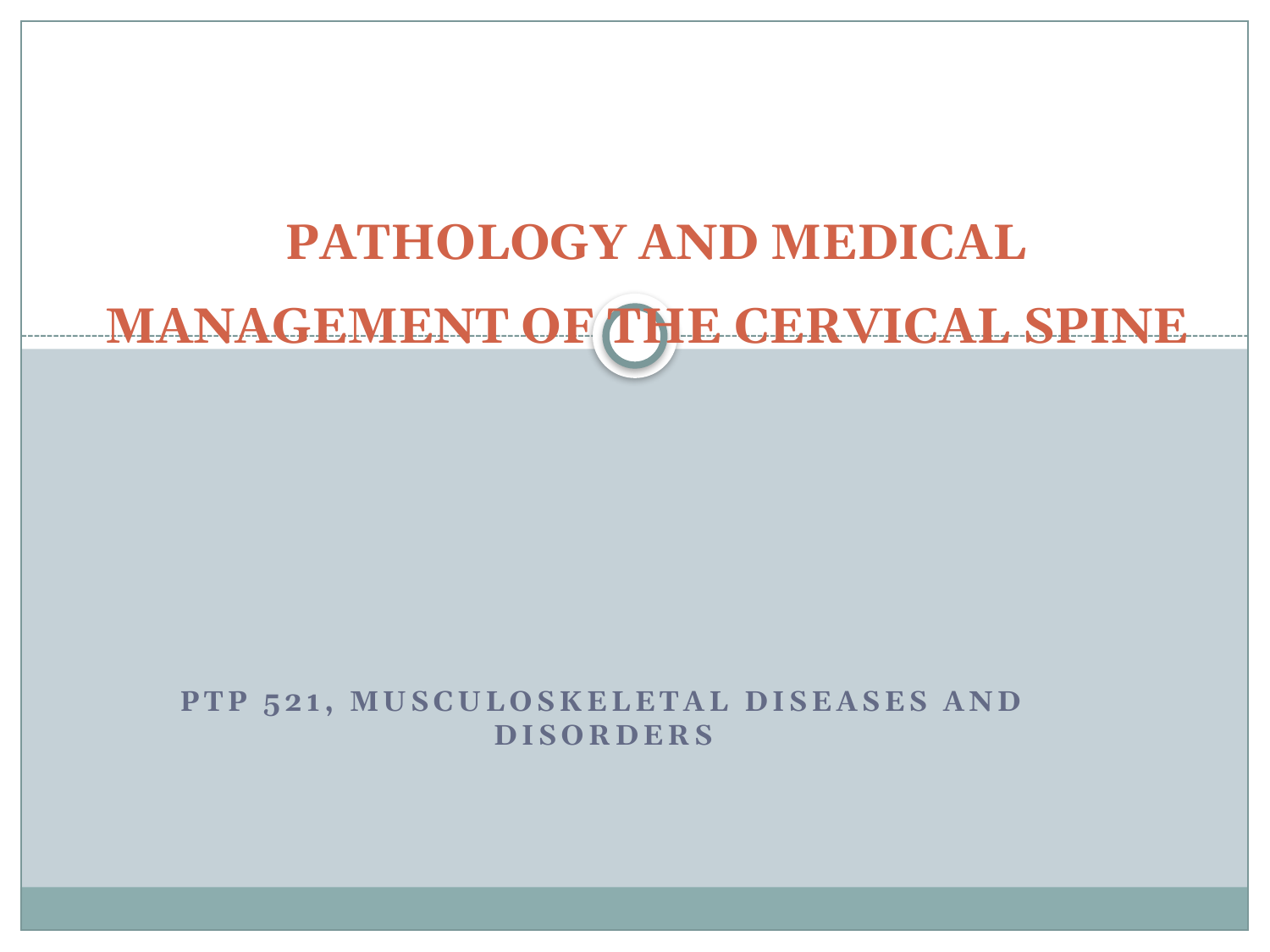

# PATHOLOGY AND MEDICAL MANAGEMENT OF THE CERVICAL SPINE
PTP 521, Musculoskeletal Diseases and Disorders